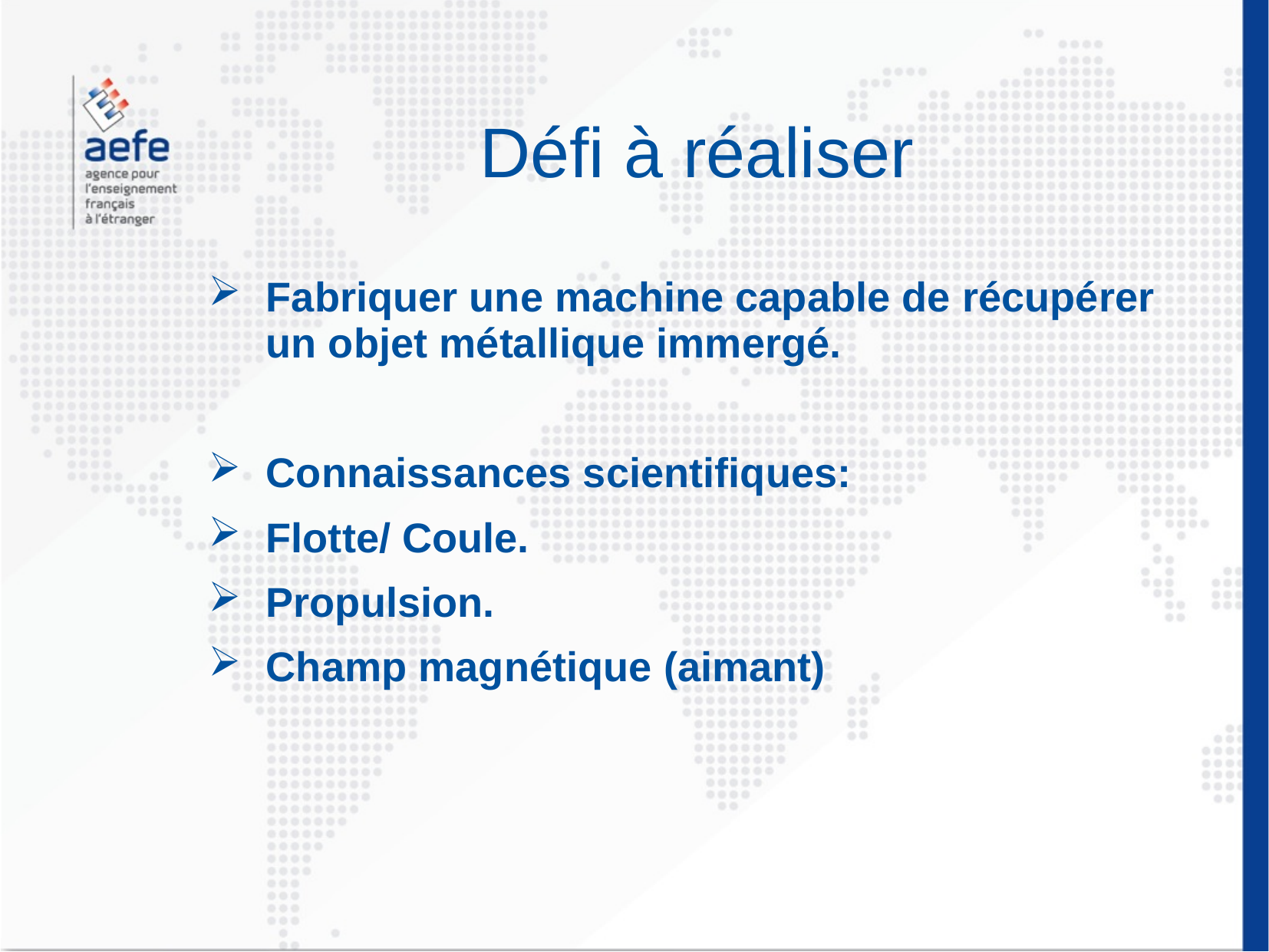

# Défi à réaliser
Fabriquer une machine capable de récupérer un objet métallique immergé.

Connaissances scientifiques:
Flotte/ Coule.
Propulsion.
Champ magnétique (aimant)